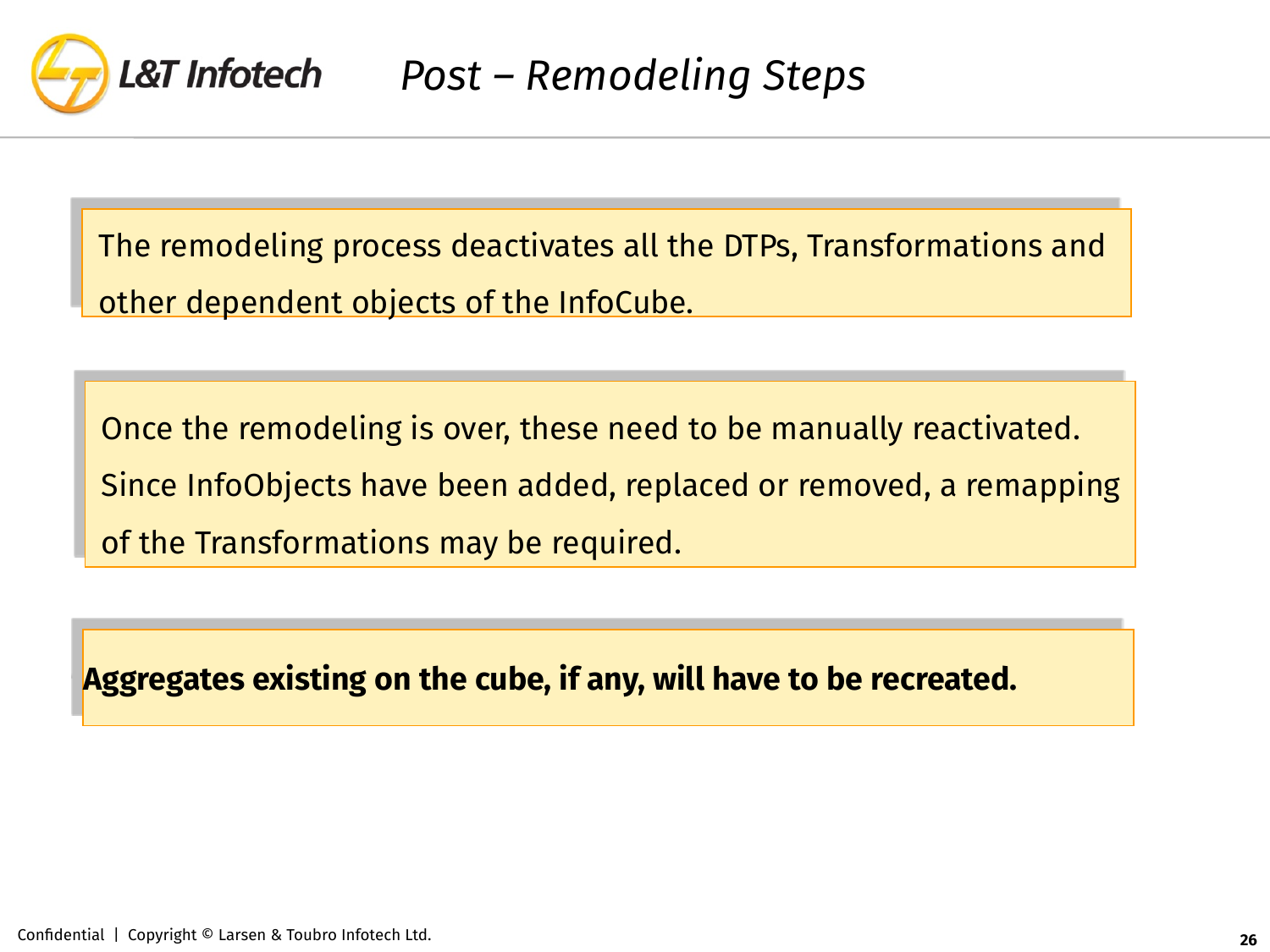

# Post – Remodeling Steps
The remodeling process deactivates all the DTPs, Transformations and
other dependent objects of the InfoCube.
Once the remodeling is over, these need to be manually reactivated.
Since InfoObjects have been added, replaced or removed, a remapping
of the Transformations may be required.
Aggregates existing on the cube, if any, will have to be recreated.
Confidential  |  Copyright © Larsen & Toubro Infotech Ltd.
26